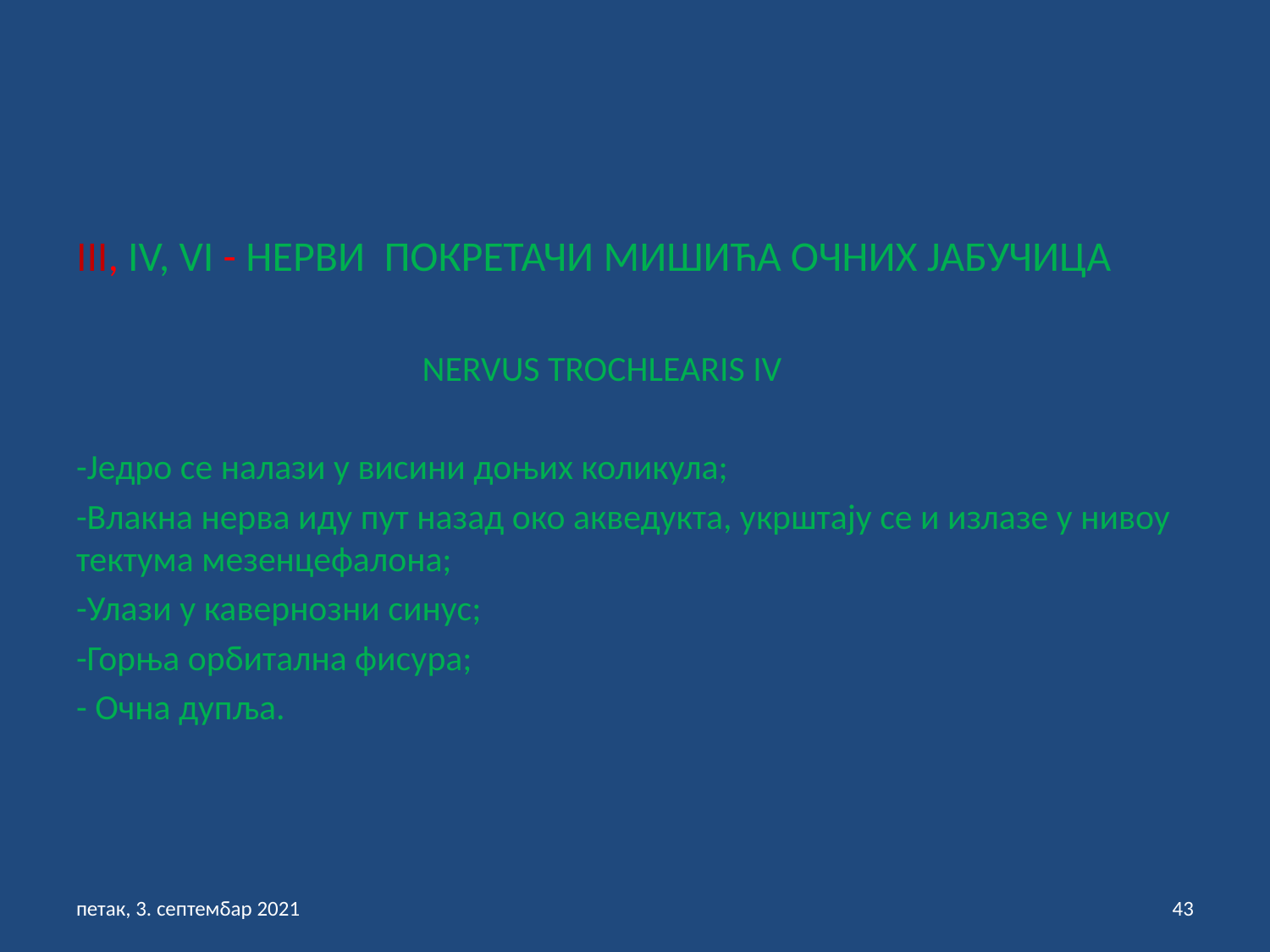

III, IV, VI - НЕРВИ  ПОКРЕТАЧИ МИШИЋА ОЧНИХ ЈАБУЧИЦА

                                           NERVUS TROCHLEARIS IV

-Једро се налази у висини доњих коликула;
-Влакна нерва иду пут назад око акведукта, укрштају се и излазе у нивоу тектума мезенцефалона;
-Улази у кавернозни синус;
-Горња орбитална фисура;
- Очна дупља.

петак, 3. септембар 2021
43